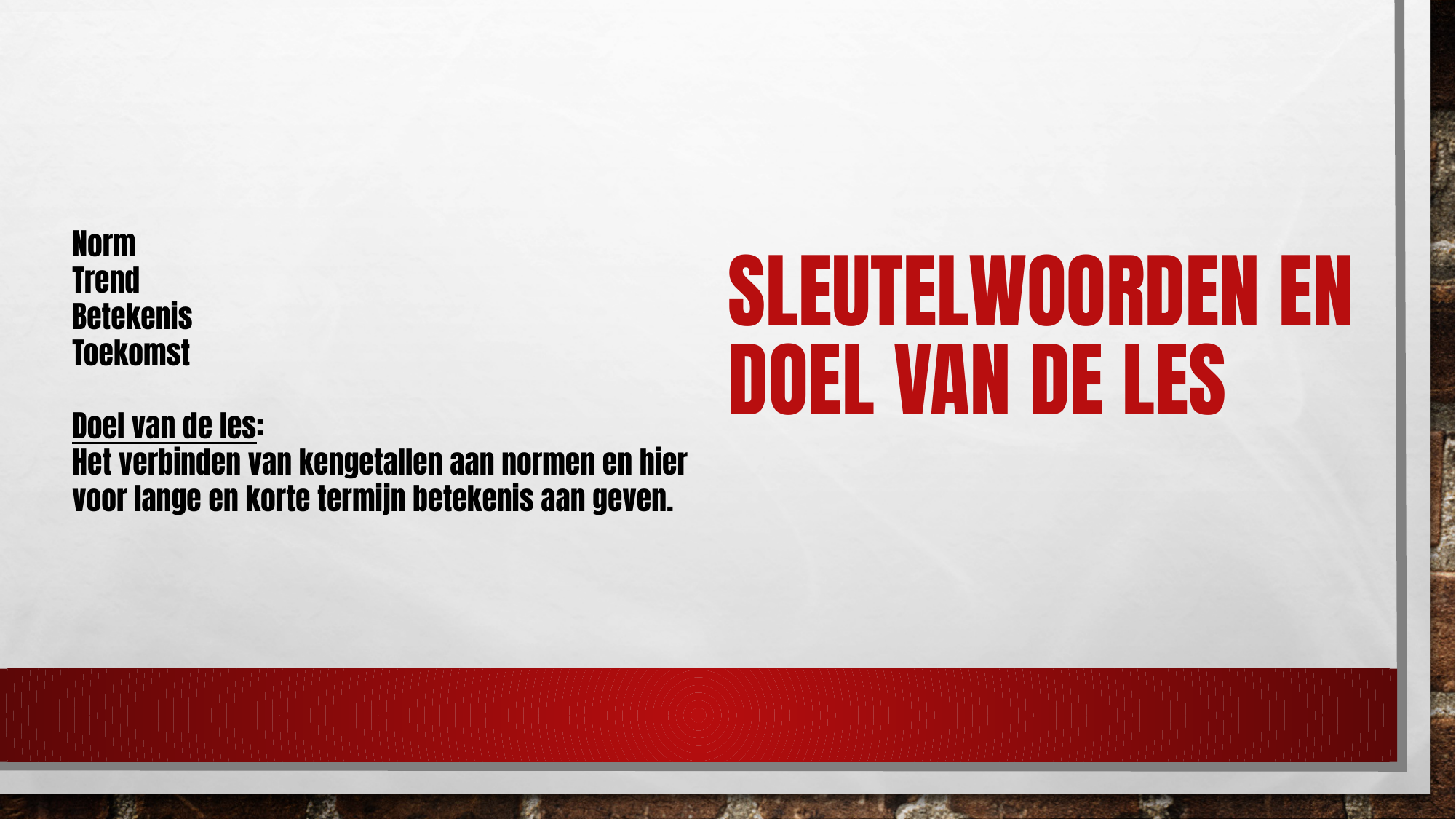

Norm
Trend
Betekenis
Toekomst

Doel van de les:
Het verbinden van kengetallen aan normen en hier voor lange en korte termijn betekenis aan geven.

# Sleutelwoorden en doel van de les